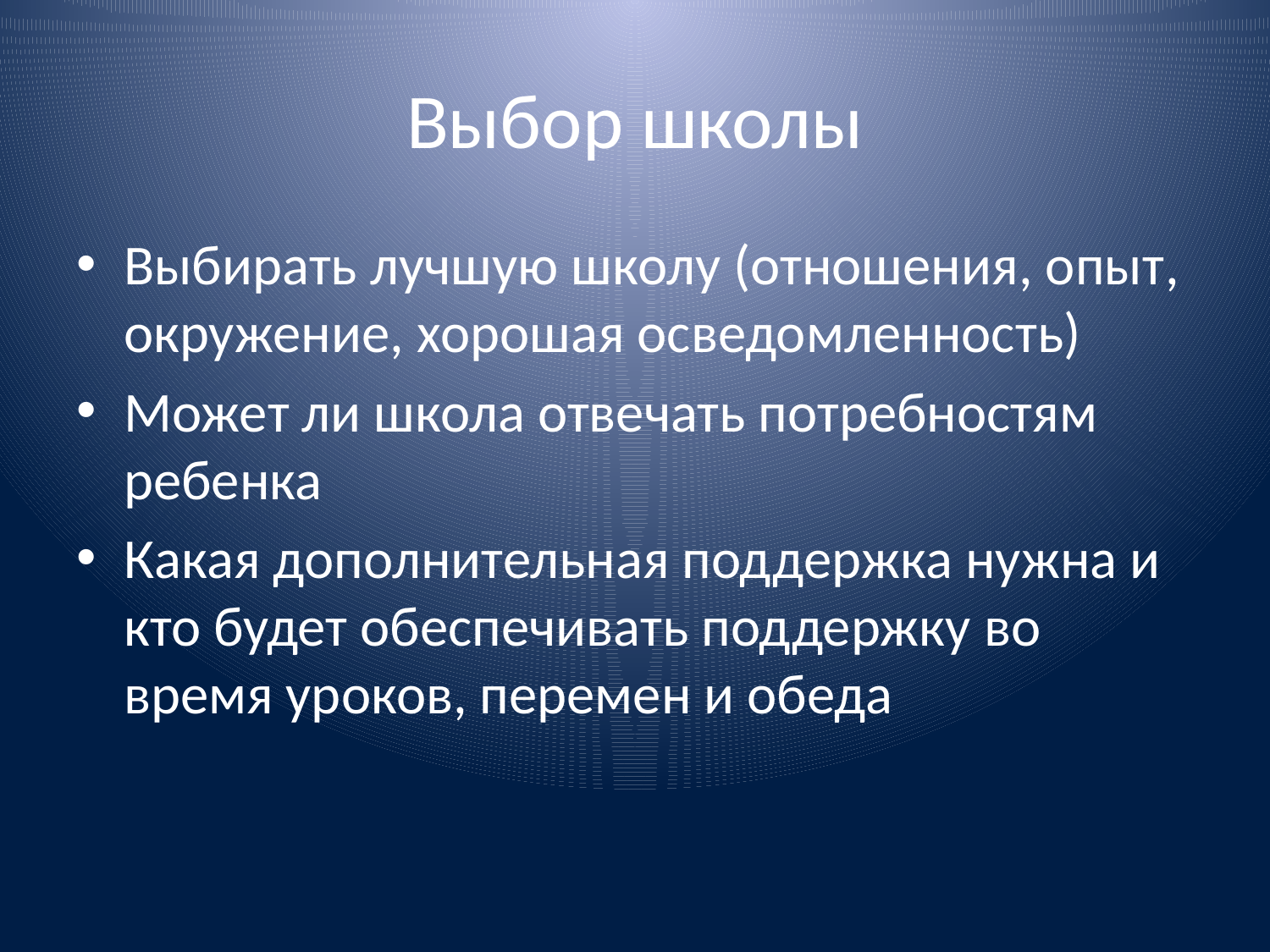

# Выбор школы
Выбирать лучшую школу (отношения, опыт, окружение, хорошая осведомленность)
Может ли школа отвечать потребностям ребенка
Какая дополнительная поддержка нужна и кто будет обеспечивать поддержку во время уроков, перемен и обеда